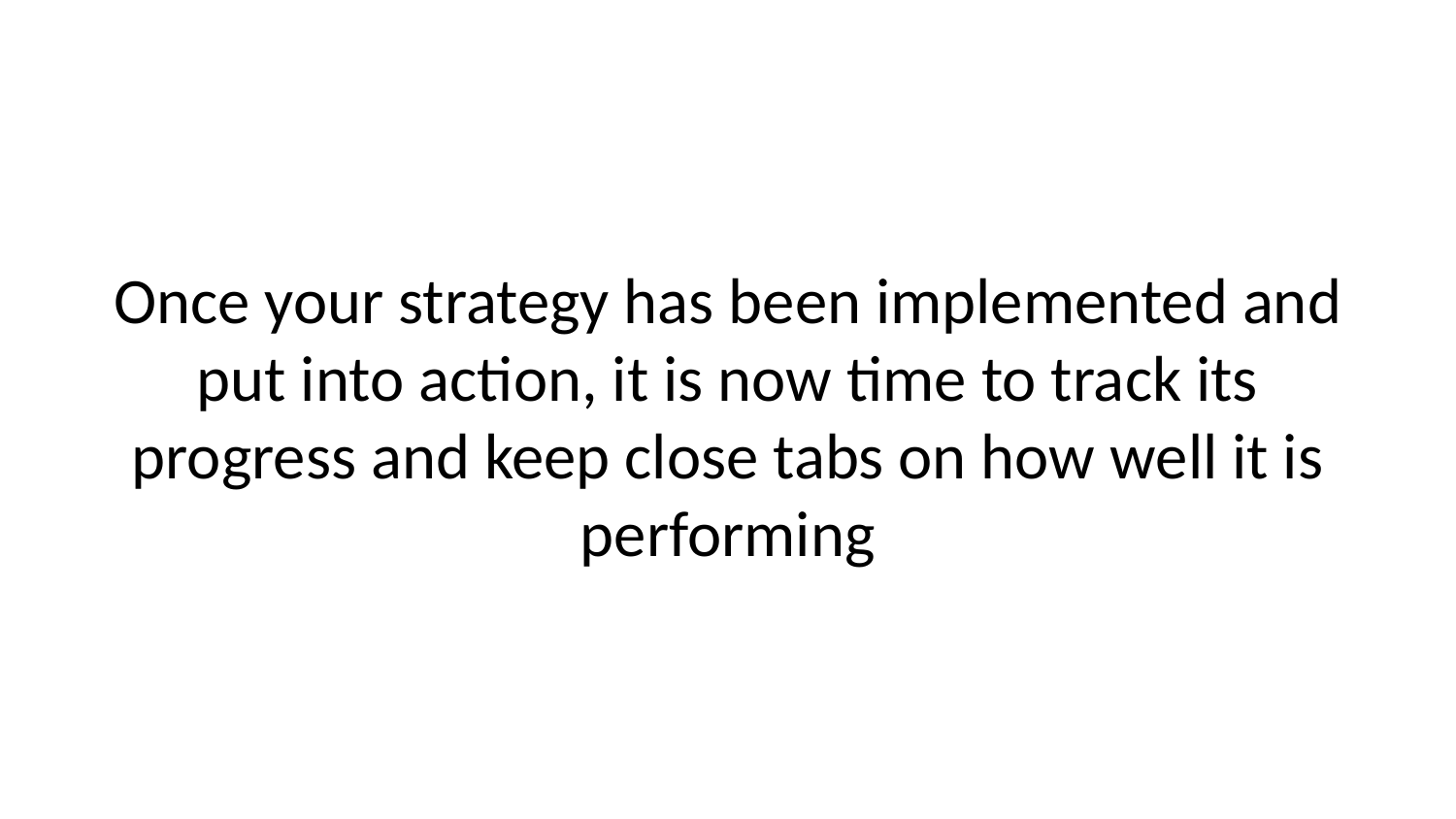

Once your strategy has been implemented and put into action, it is now time to track its progress and keep close tabs on how well it is performing